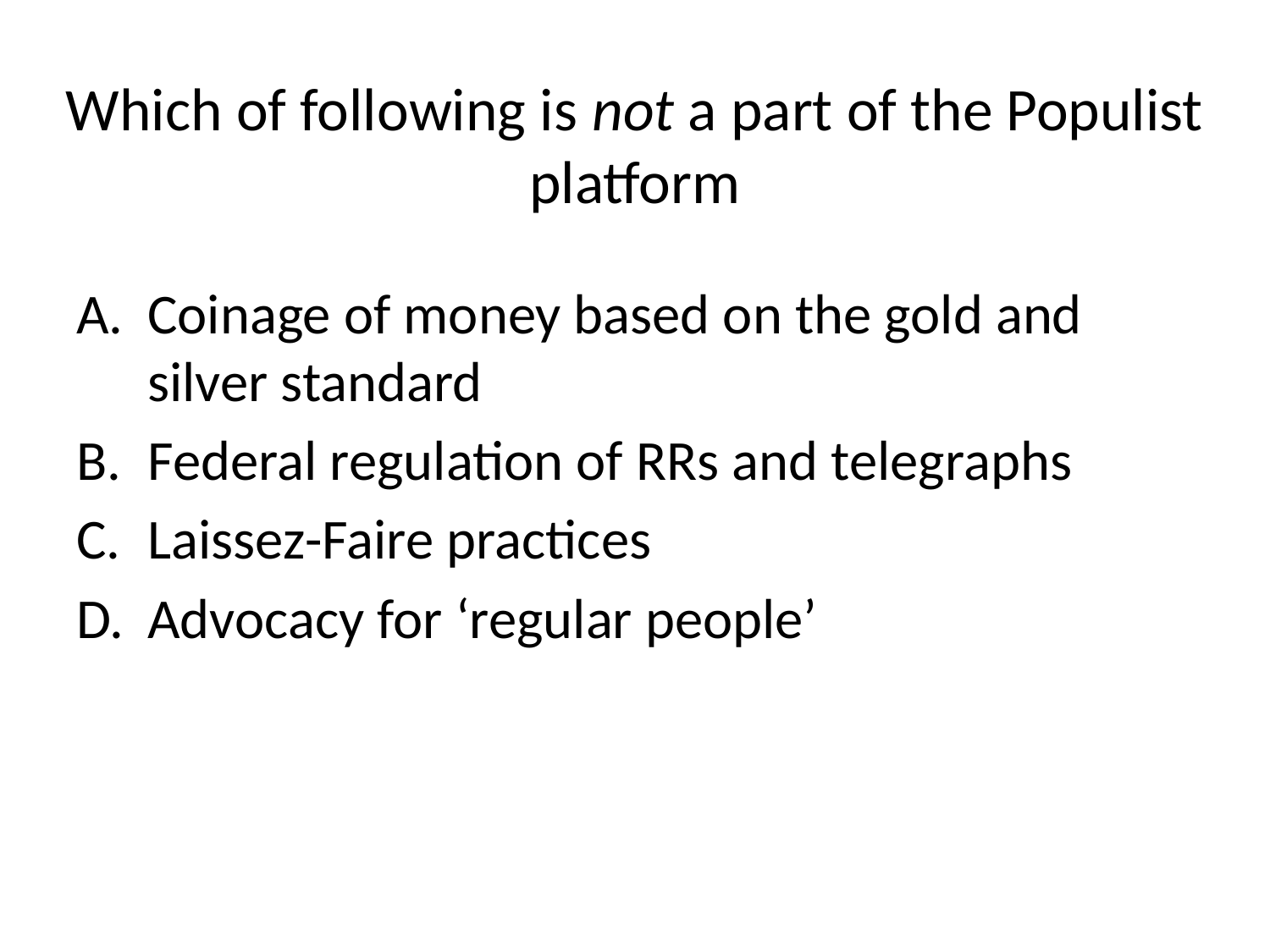

# Which of following is not a part of the Populist platform
Coinage of money based on the gold and silver standard
Federal regulation of RRs and telegraphs
Laissez-Faire practices
Advocacy for ‘regular people’